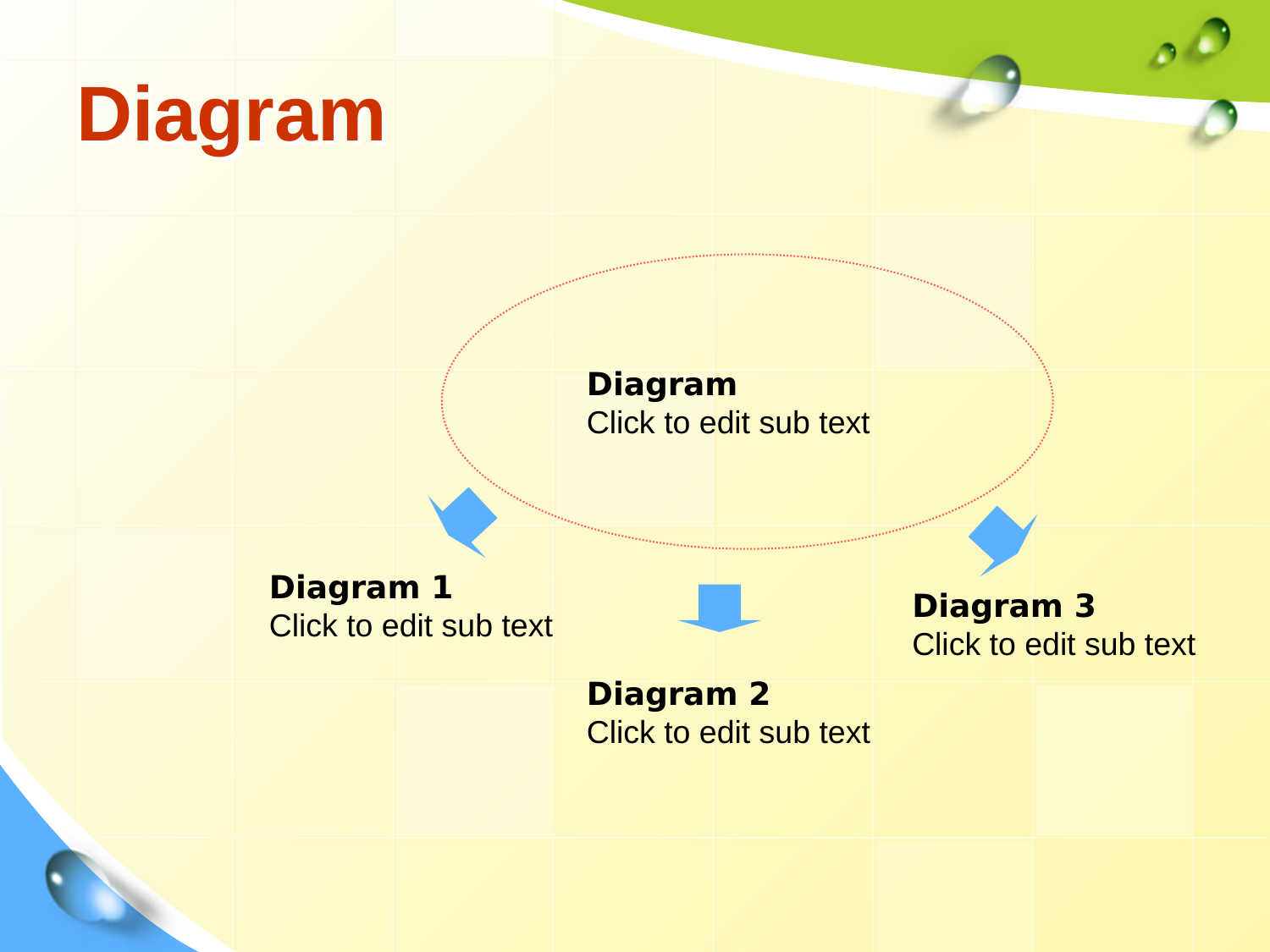

# Diagram

Diagram
Click to edit sub text

Diagram 1
Click to edit sub text

Diagram 3
Click to edit sub text

Diagram 2
Click to edit sub text